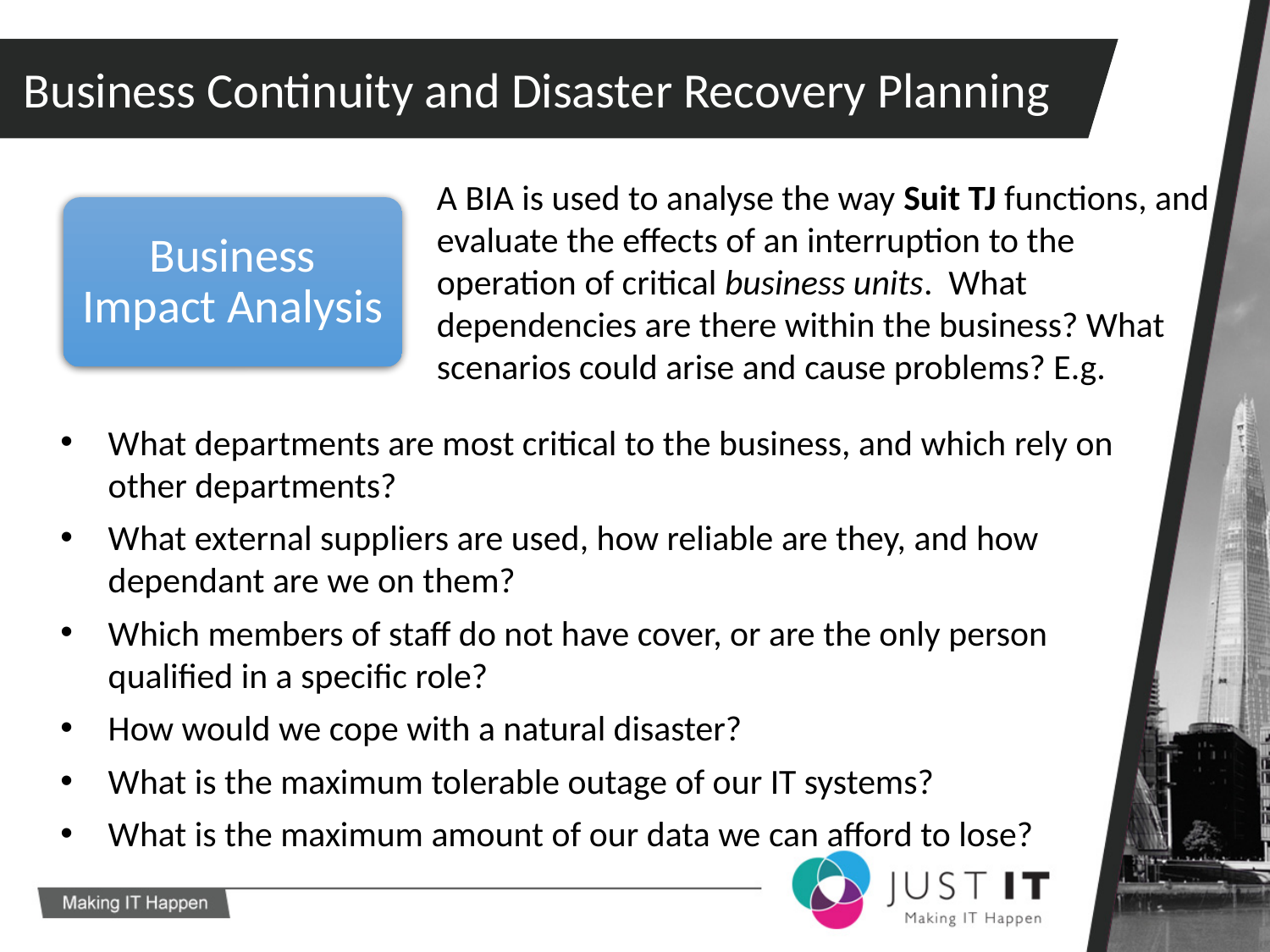

Business Continuity and Disaster Recovery Planning
A BIA is used to analyse the way Suit TJ functions, and evaluate the effects of an interruption to the operation of critical business units.  What dependencies are there within the business? What scenarios could arise and cause problems? E.g.

Business Impact Analysis
What departments are most critical to the business, and which rely on other departments?
What external suppliers are used, how reliable are they, and how dependant are we on them?
Which members of staff do not have cover, or are the only person qualified in a specific role?
How would we cope with a natural disaster?
What is the maximum tolerable outage of our IT systems?
What is the maximum amount of our data we can afford to lose?